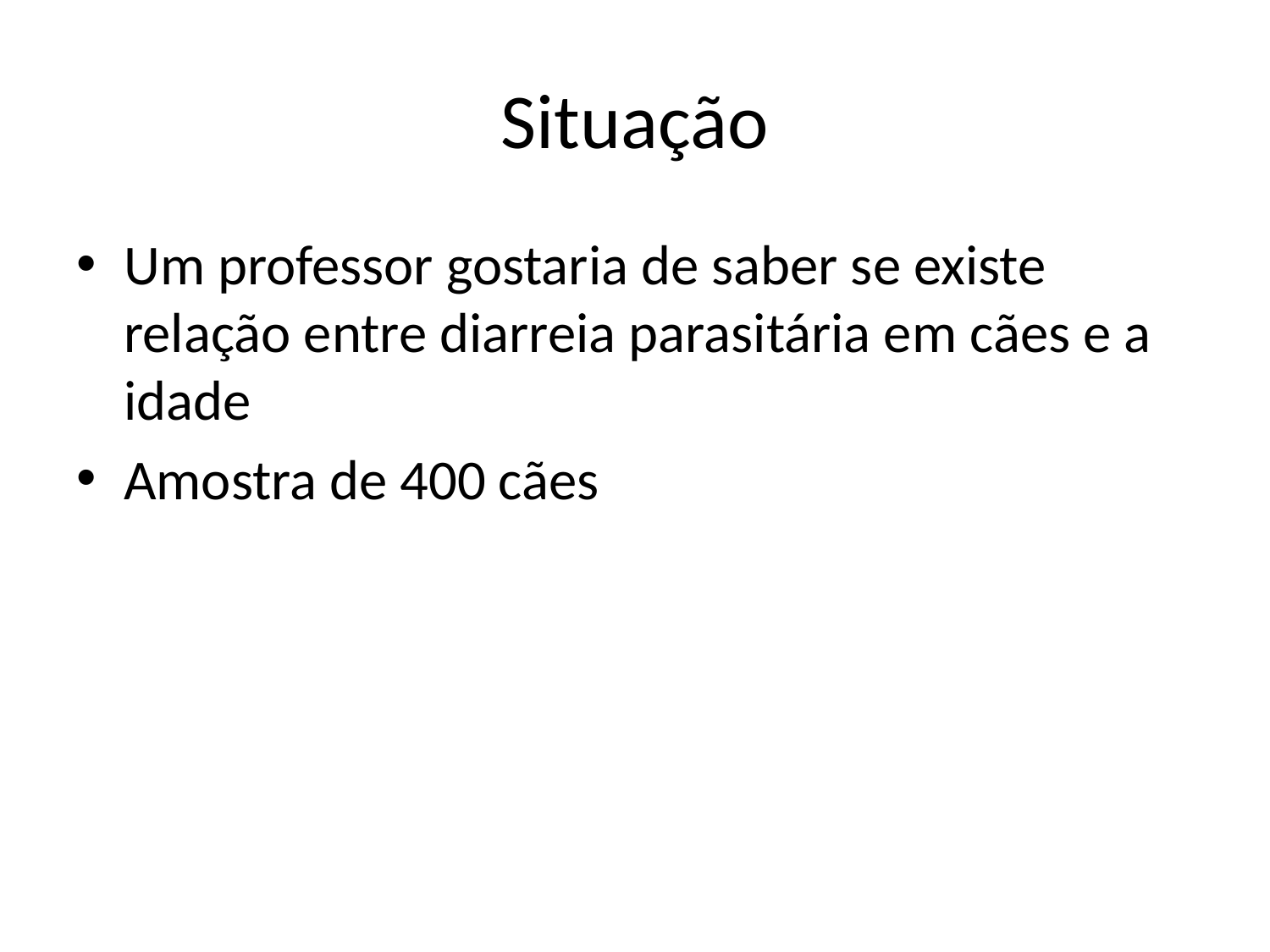

# Situação
Um professor gostaria de saber se existe relação entre diarreia parasitária em cães e a idade
Amostra de 400 cães